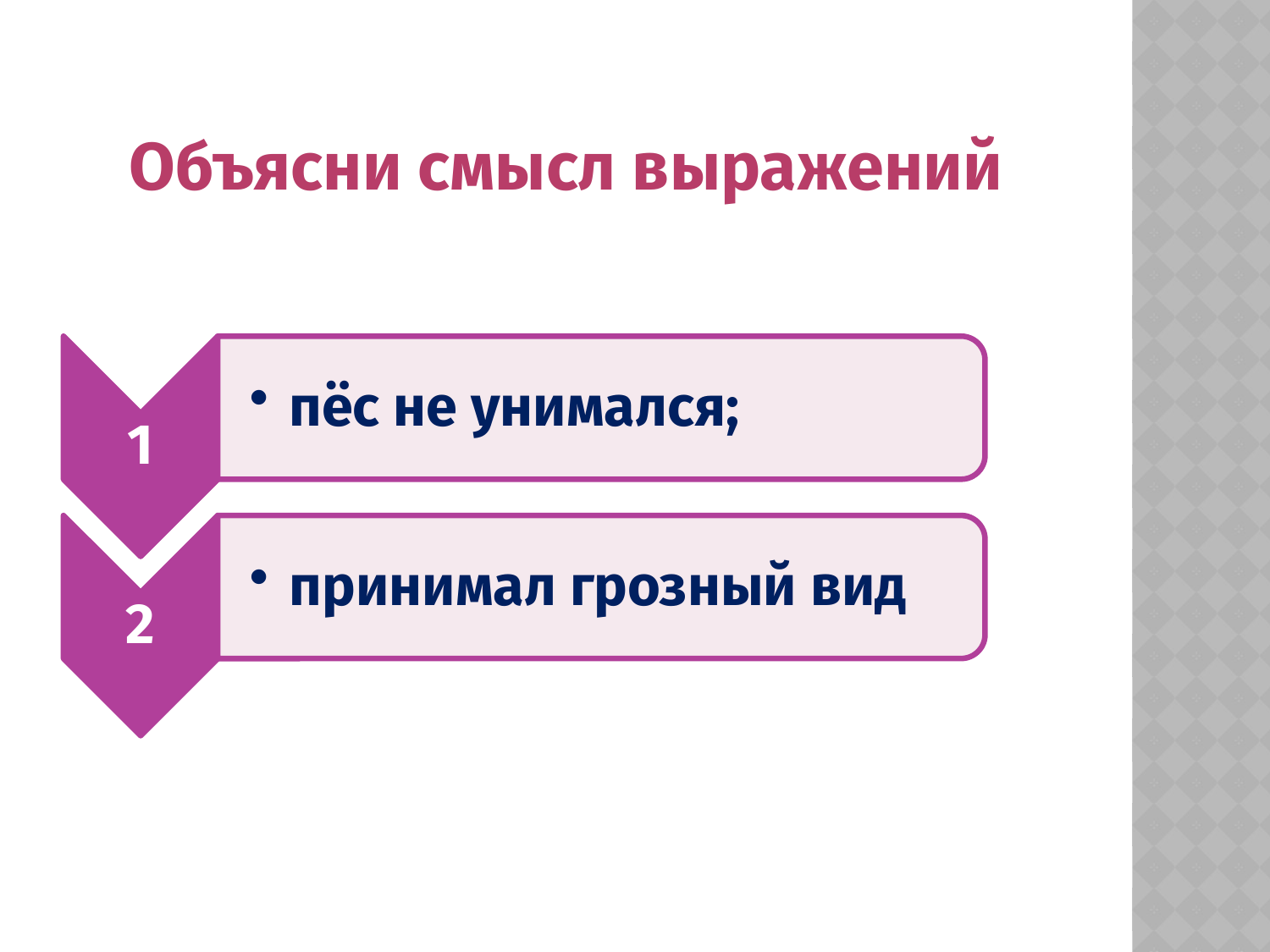

# Объясни смысл выражений
1
пёс не унимался;
2
принимал грозный вид